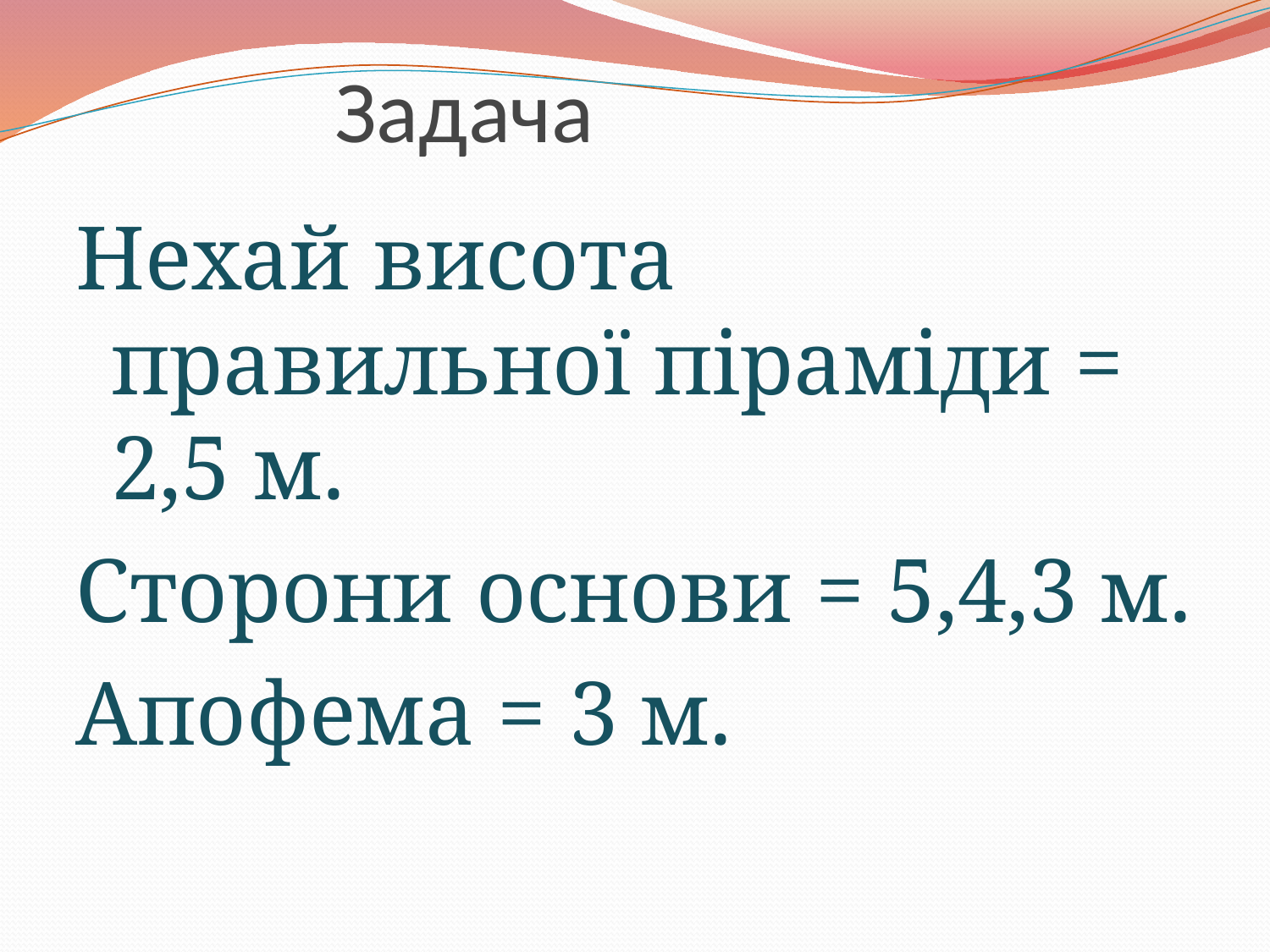

# Задача
Нехай висота правильної піраміди = 2,5 м.
Сторони основи = 5,4,3 м.
Апофема = 3 м.